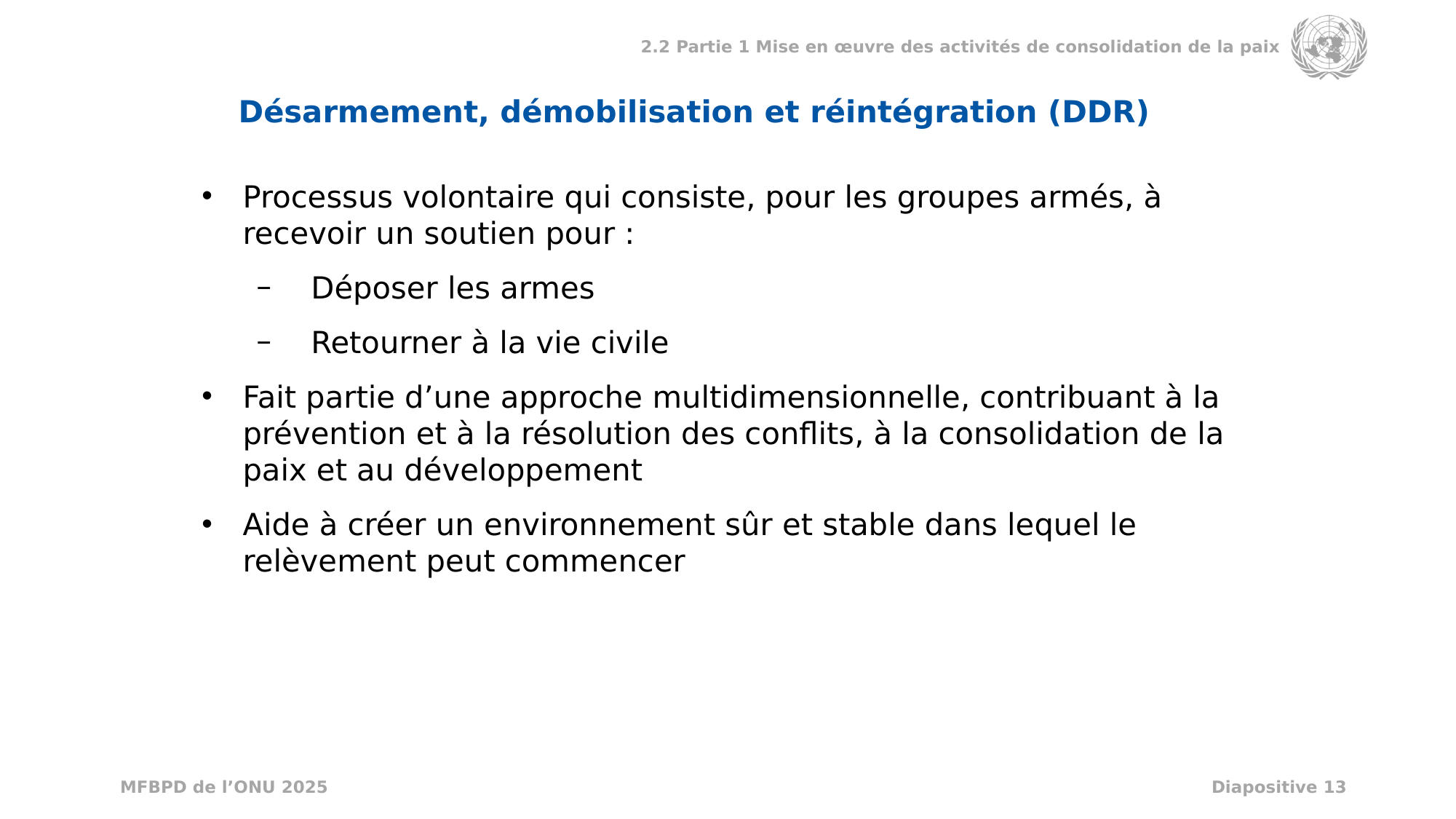

Désarmement, démobilisation et réintégration (DDR)
Processus volontaire qui consiste, pour les groupes armés, à recevoir un soutien pour :
Déposer les armes
Retourner à la vie civile
Fait partie d’une approche multidimensionnelle, contribuant à la prévention et à la résolution des conflits, à la consolidation de la paix et au développement
Aide à créer un environnement sûr et stable dans lequel le relèvement peut commencer